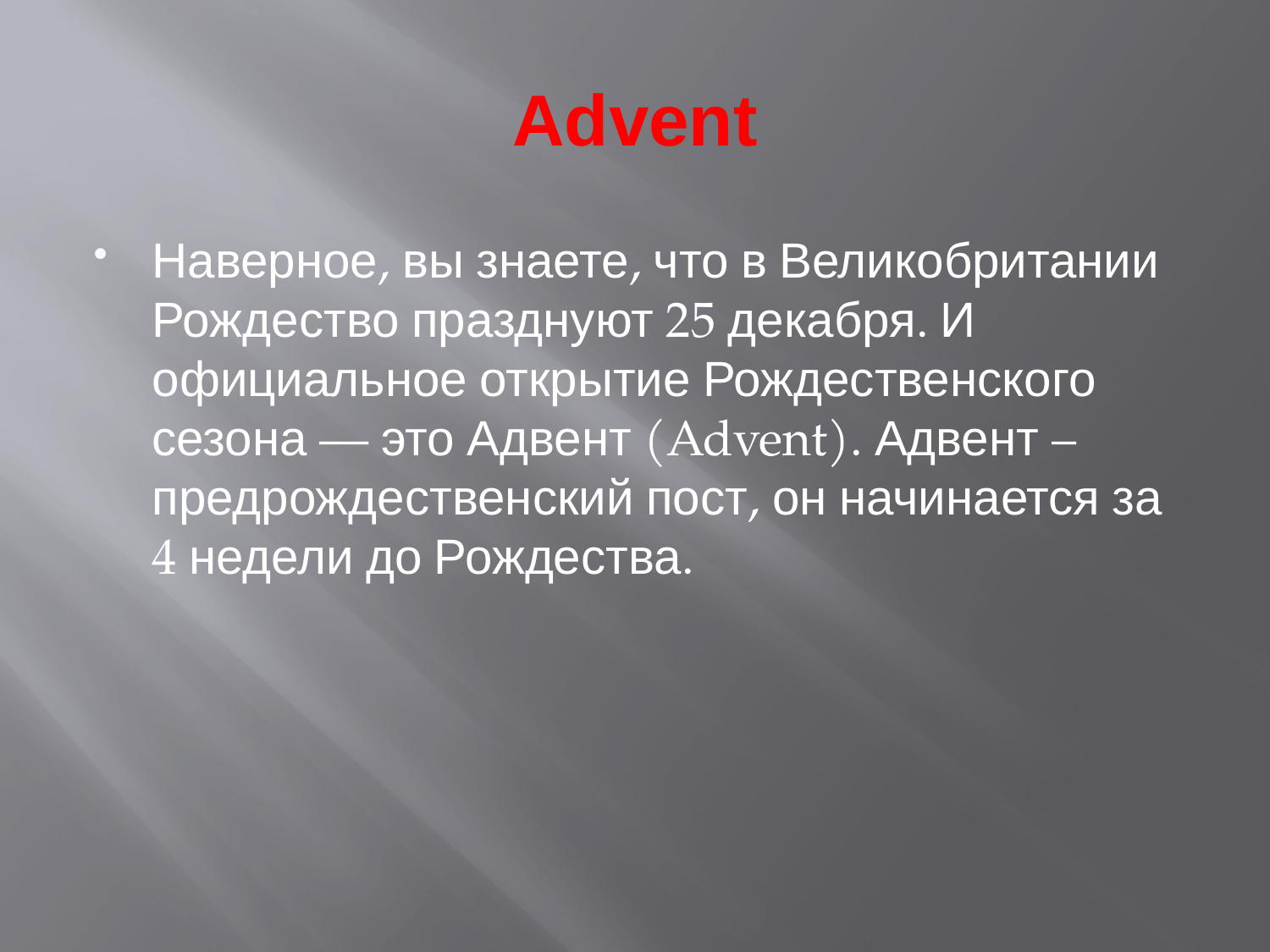

# Advent
Наверное, вы знаете, что в Великобритании Рождество празднуют 25 декабря. И официальное открытие Рождественского сезона — это Адвент (Advent). Адвент – предрождественский пост, он начинается за 4 недели до Рождества.